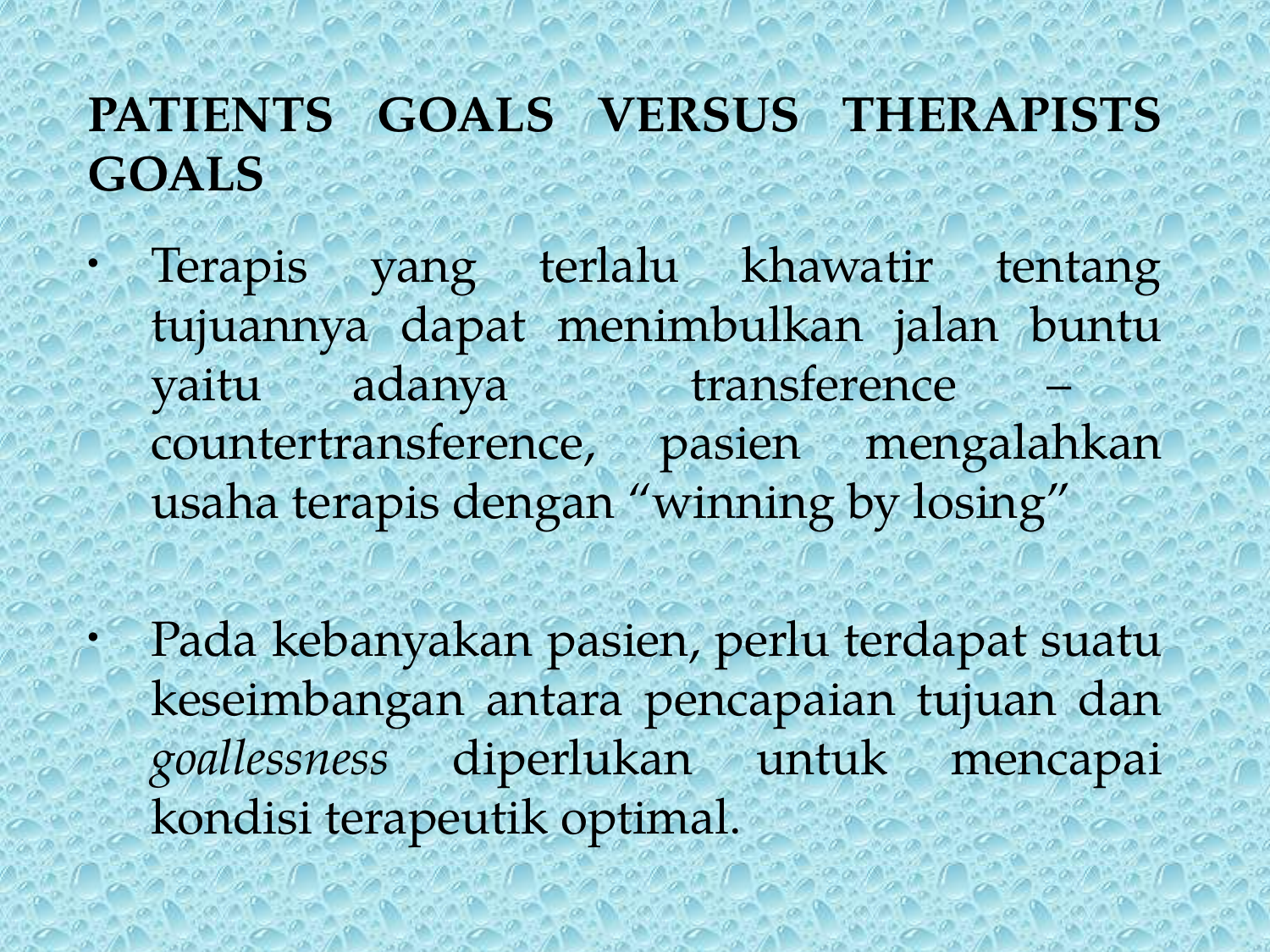

PATIENTS GOALS VERSUS THERAPISTS GOALS

Terapis yang terlalu khawatir tentang tujuannya dapat menimbulkan jalan buntu yaitu adanya  transference –  countertransference, pasien mengalahkan usaha terapis dengan “winning by losing”

Pada kebanyakan pasien, perlu terdapat suatu keseimbangan antara pencapaian tujuan dan goallessness diperlukan untuk mencapai kondisi terapeutik optimal.